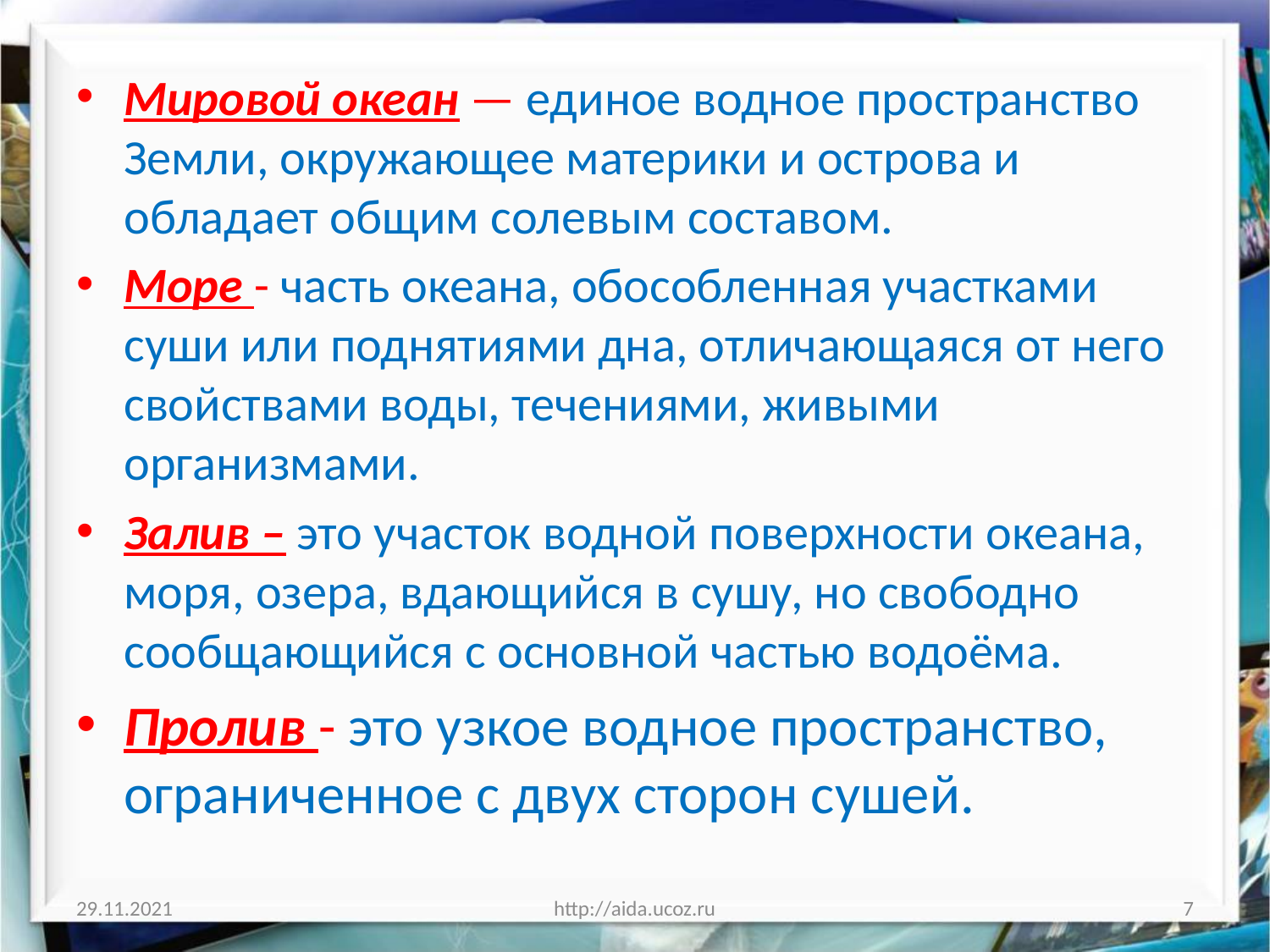

Мировой океан — единое водное пространство Земли, окружающее материки и острова и обладает общим солевым составом.
Море - часть океана, обособленная участками суши или поднятиями дна, отличающаяся от него свойствами воды, течениями, живыми организмами.
Залив – это участок водной поверхности океана, моря, озера, вдающийся в сушу, но свободно сообщающийся с основной частью водоёма.
Пролив - это узкое водное пространство, ограниченное с двух сторон сушей.

29.11.2021
http://aida.ucoz.ru
7